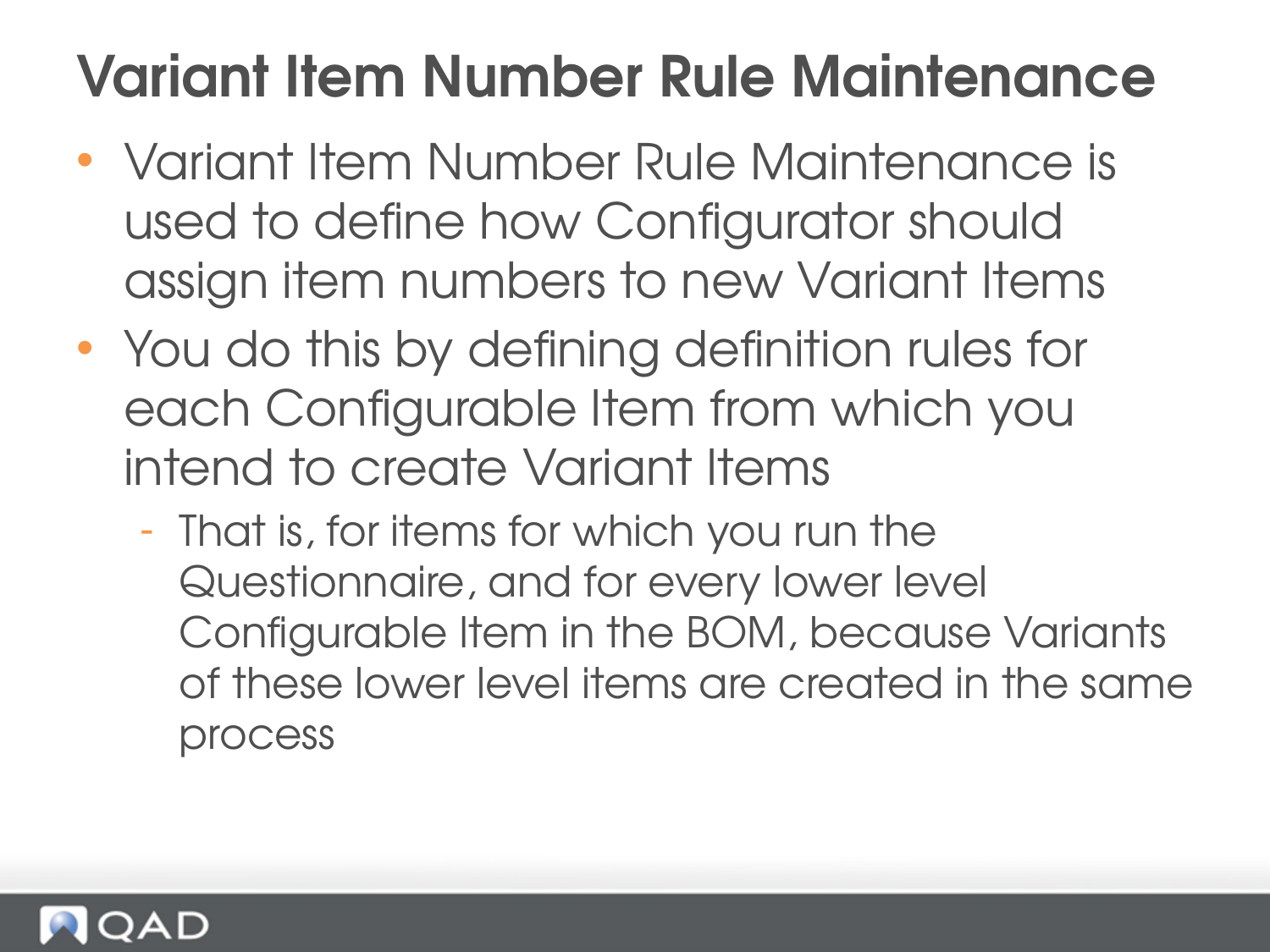

# Variant Item Number Rule Maintenance
Variant Item Number Rule Maintenance is used to define how Configurator should assign item numbers to new Variant Items
You do this by defining definition rules for each Configurable Item from which you intend to create Variant Items
That is, for items for which you run the Questionnaire, and for every lower level Configurable Item in the BOM, because Variants of these lower level items are created in the same process